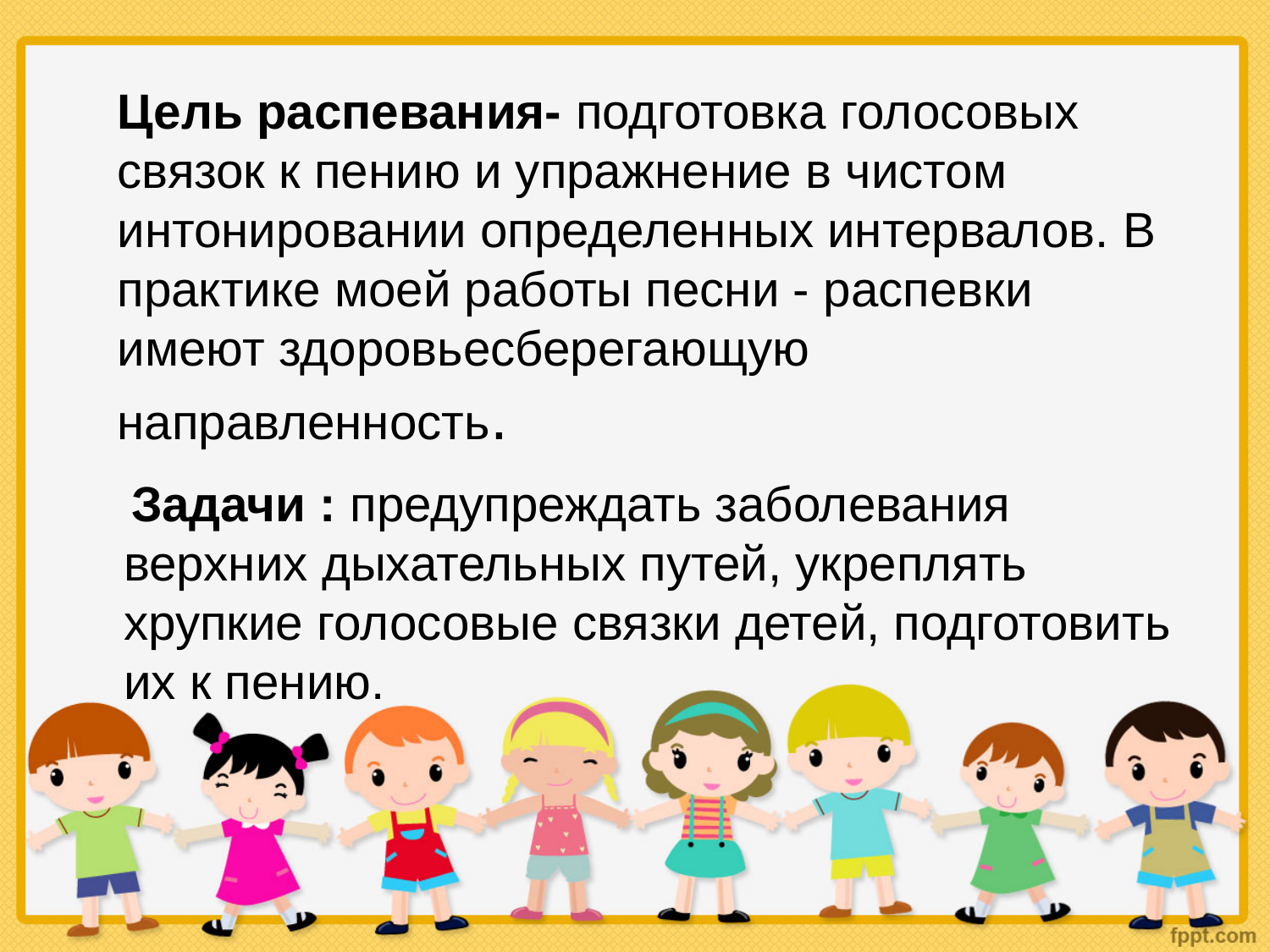

# Цель распевания- подготовка голосовых связок к пению и упражнение в чистом интонировании определенных интервалов. В практике моей работы песни - распевки имеют здоровьесберегающую направленность.
    Задачи : предупреждать заболевания верхних дыхательных путей, укреплять хрупкие голосовые связки детей, подготовить их к пению.
Prezentacii.com